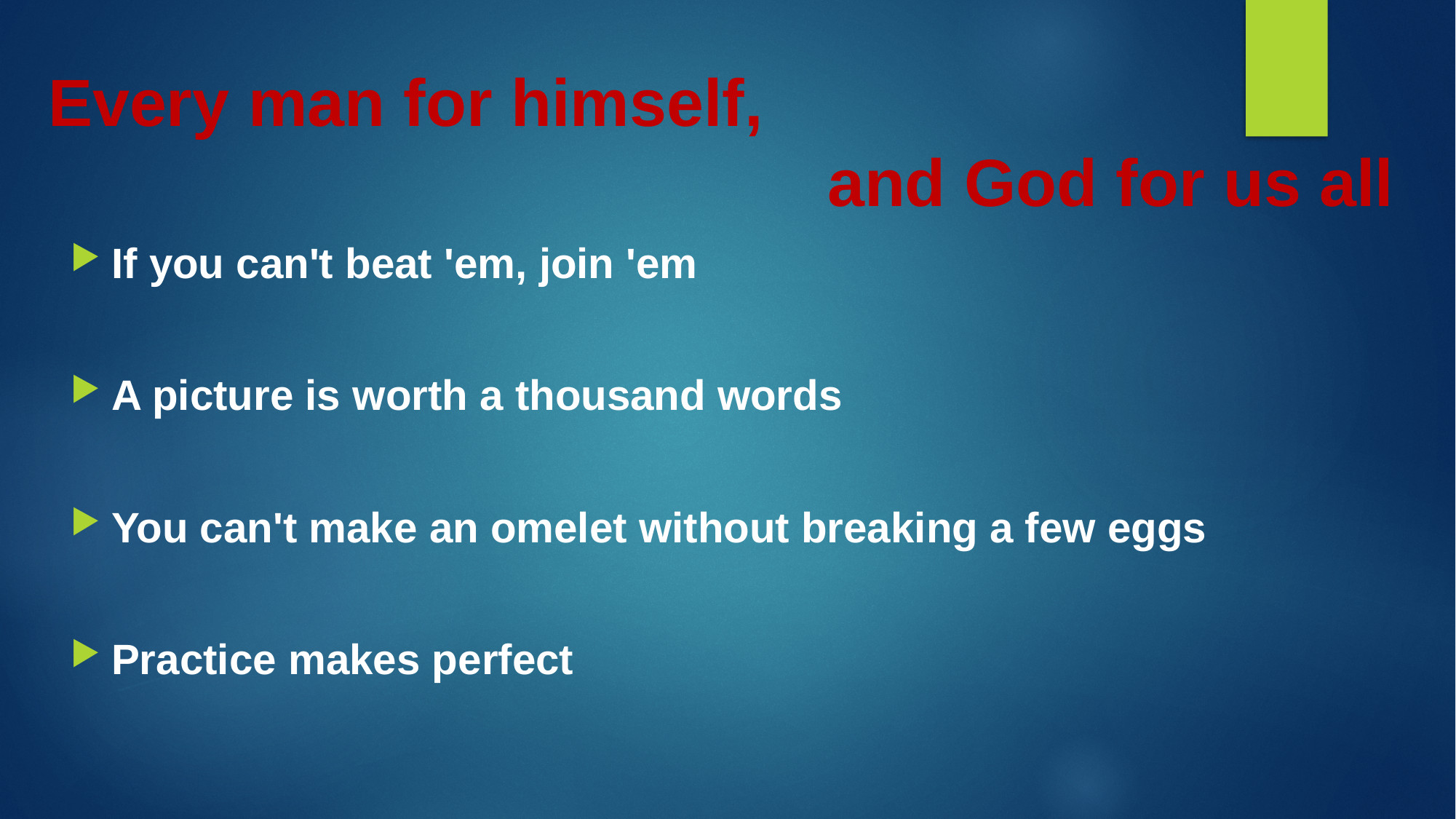

# Every man for himself, and God for us all
If you can't beat 'em, join 'em

A picture is worth a thousand words

You can't make an omelet without breaking a few eggs

Practice makes perfect